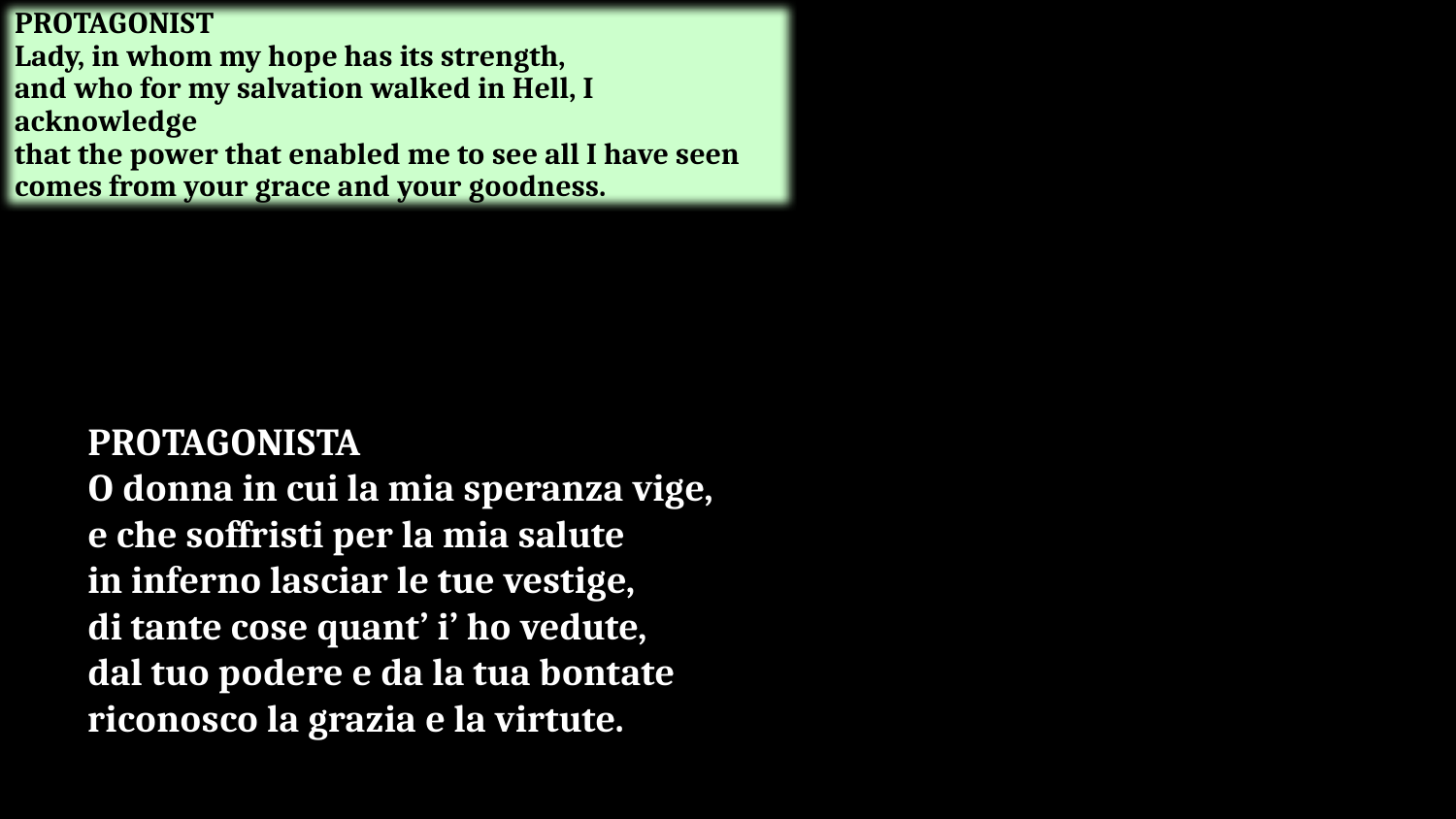

PROTAGONIST
Lady, in whom my hope has its strength,
and who for my salvation walked in Hell, I acknowledge
that the power that enabled me to see all I have seen
comes from your grace and your goodness.
# PROTAGONISTA O donna in cui la mia speranza vige, e che soffristi per la mia salute in inferno lasciar le tue vestige, di tante cose quant’ i’ ho vedute, dal tuo podere e da la tua bontate riconosco la grazia e la virtute.